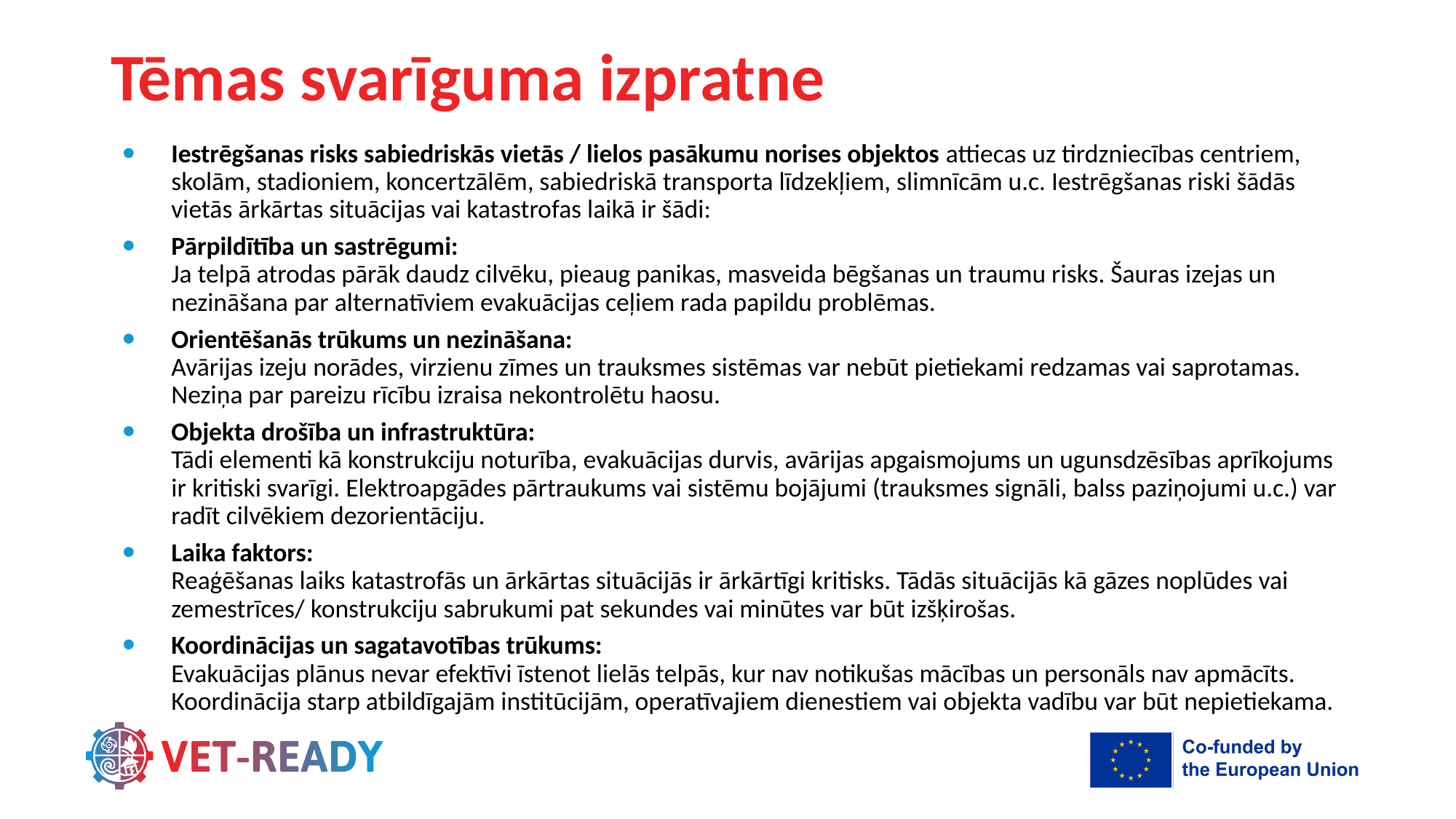

# Tēmas svarīguma izpratne
Iestrēgšanas risks sabiedriskās vietās / lielos pasākumu norises objektos attiecas uz tirdzniecības centriem, skolām, stadioniem, koncertzālēm, sabiedriskā transporta līdzekļiem, slimnīcām u.c. Iestrēgšanas riski šādās vietās ārkārtas situācijas vai katastrofas laikā ir šādi:
Pārpildītība un sastrēgumi:
Ja telpā atrodas pārāk daudz cilvēku, pieaug panikas, masveida bēgšanas un traumu risks. Šauras izejas un nezināšana par alternatīviem evakuācijas ceļiem rada papildu problēmas.
Orientēšanās trūkums un nezināšana:
Avārijas izeju norādes, virzienu zīmes un trauksmes sistēmas var nebūt pietiekami redzamas vai saprotamas. Neziņa par pareizu rīcību izraisa nekontrolētu haosu.
Objekta drošība un infrastruktūra:
Tādi elementi kā konstrukciju noturība, evakuācijas durvis, avārijas apgaismojums un ugunsdzēsības aprīkojums ir kritiski svarīgi. Elektroapgādes pārtraukums vai sistēmu bojājumi (trauksmes signāli, balss paziņojumi u.c.) var radīt cilvēkiem dezorientāciju.
Laika faktors:
Reaģēšanas laiks katastrofās un ārkārtas situācijās ir ārkārtīgi kritisks. Tādās situācijās kā gāzes noplūdes vai zemestrīces/ konstrukciju sabrukumi pat sekundes vai minūtes var būt izšķirošas.
Koordinācijas un sagatavotības trūkums:
Evakuācijas plānus nevar efektīvi īstenot lielās telpās, kur nav notikušas mācības un personāls nav apmācīts. Koordinācija starp atbildīgajām institūcijām, operatīvajiem dienestiem vai objekta vadību var būt nepietiekama.